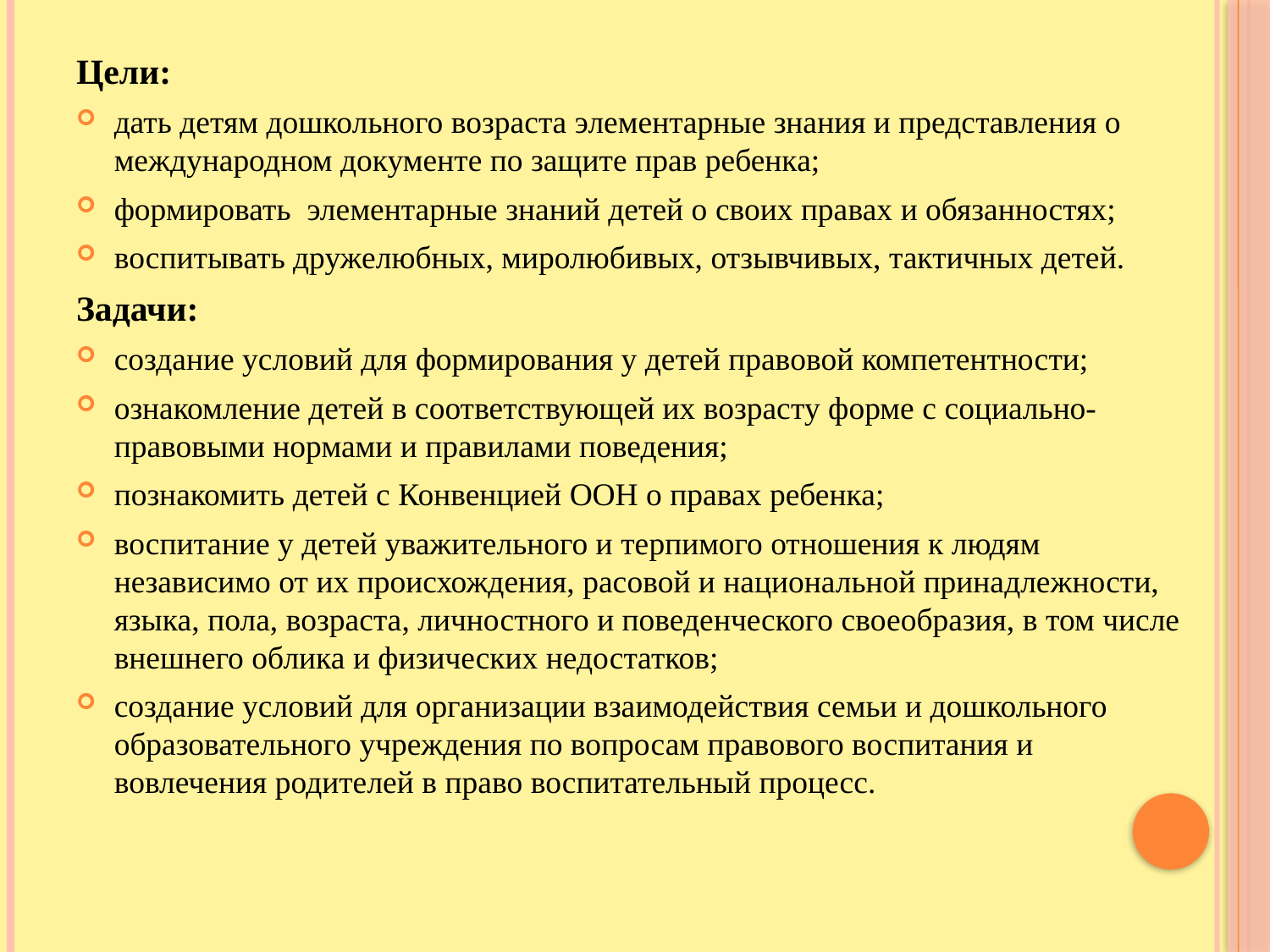

Цели:
дать детям дошкольного возраста элементарные знания и представления о международном документе по защите прав ребенка;
формировать  элементарные знаний детей о своих правах и обязанностях;
воспитывать дружелюбных, миролюбивых, отзывчивых, тактичных детей.
Задачи:
создание условий для формирования у детей правовой компетентности;
ознакомление детей в соответствующей их возрасту форме с социально-правовыми нормами и правилами поведения;
познакомить детей с Конвенцией ООН о правах ребенка;
воспитание у детей уважительного и терпимого отношения к людям независимо от их происхождения, расовой и национальной принадлежности, языка, пола, возраста, личностного и поведенческого своеобразия, в том числе внешнего облика и физических недостатков;
создание условий для организации взаимодействия семьи и дошкольного образовательного учреждения по вопросам правового воспитания и вовлечения родителей в право воспитательный процесс.